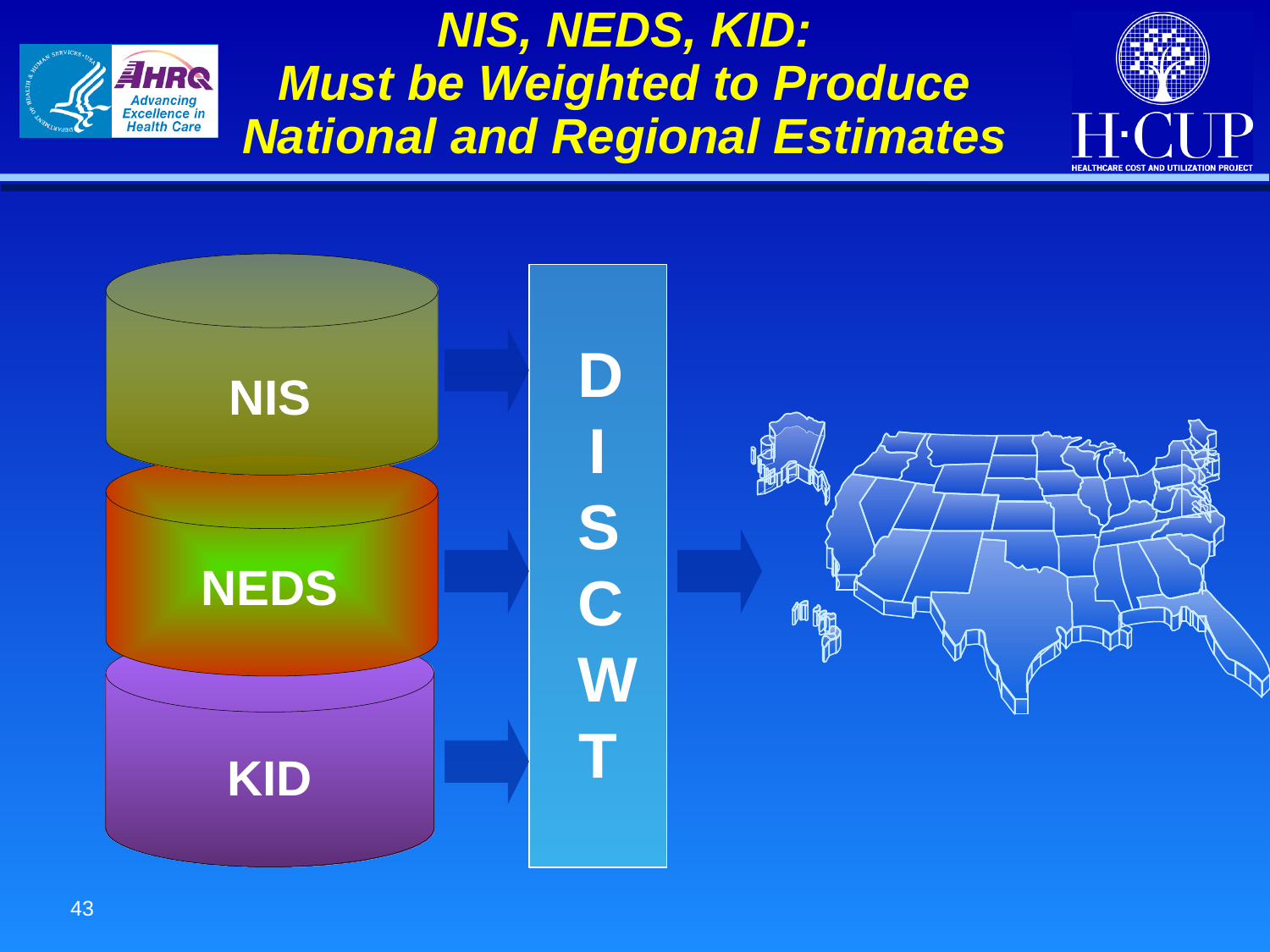

# NIS, NEDS, KID: Must be Weighted to Produce National and Regional Estimates

DI
SCWT

NIS

NEDS

KID
43